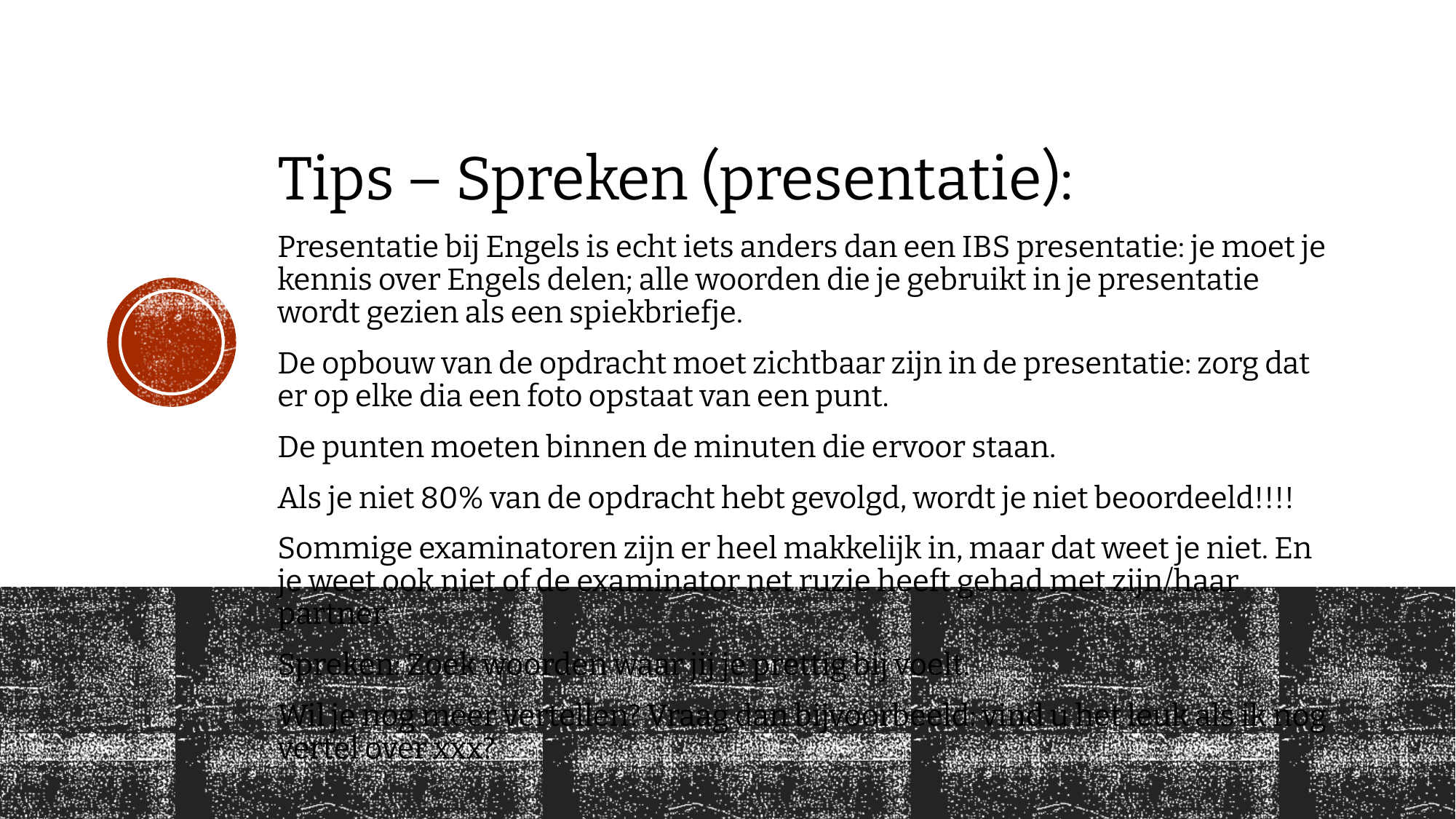

Tips – Spreken (presentatie):
Presentatie bij Engels is echt iets anders dan een IBS presentatie: je moet je kennis over Engels delen; alle woorden die je gebruikt in je presentatie wordt gezien als een spiekbriefje.
De opbouw van de opdracht moet zichtbaar zijn in de presentatie: zorg dat er op elke dia een foto opstaat van een punt.
De punten moeten binnen de minuten die ervoor staan.
Als je niet 80% van de opdracht hebt gevolgd, wordt je niet beoordeeld!!!!
Sommige examinatoren zijn er heel makkelijk in, maar dat weet je niet. En je weet ook niet of de examinator net ruzie heeft gehad met zijn/haar partner.
Spreken: Zoek woorden waar jij je prettig bij voelt.
Wil je nog meer vertellen? Vraag dan bijvoorbeeld: vind u het leuk als ik nog vertel over xxx?